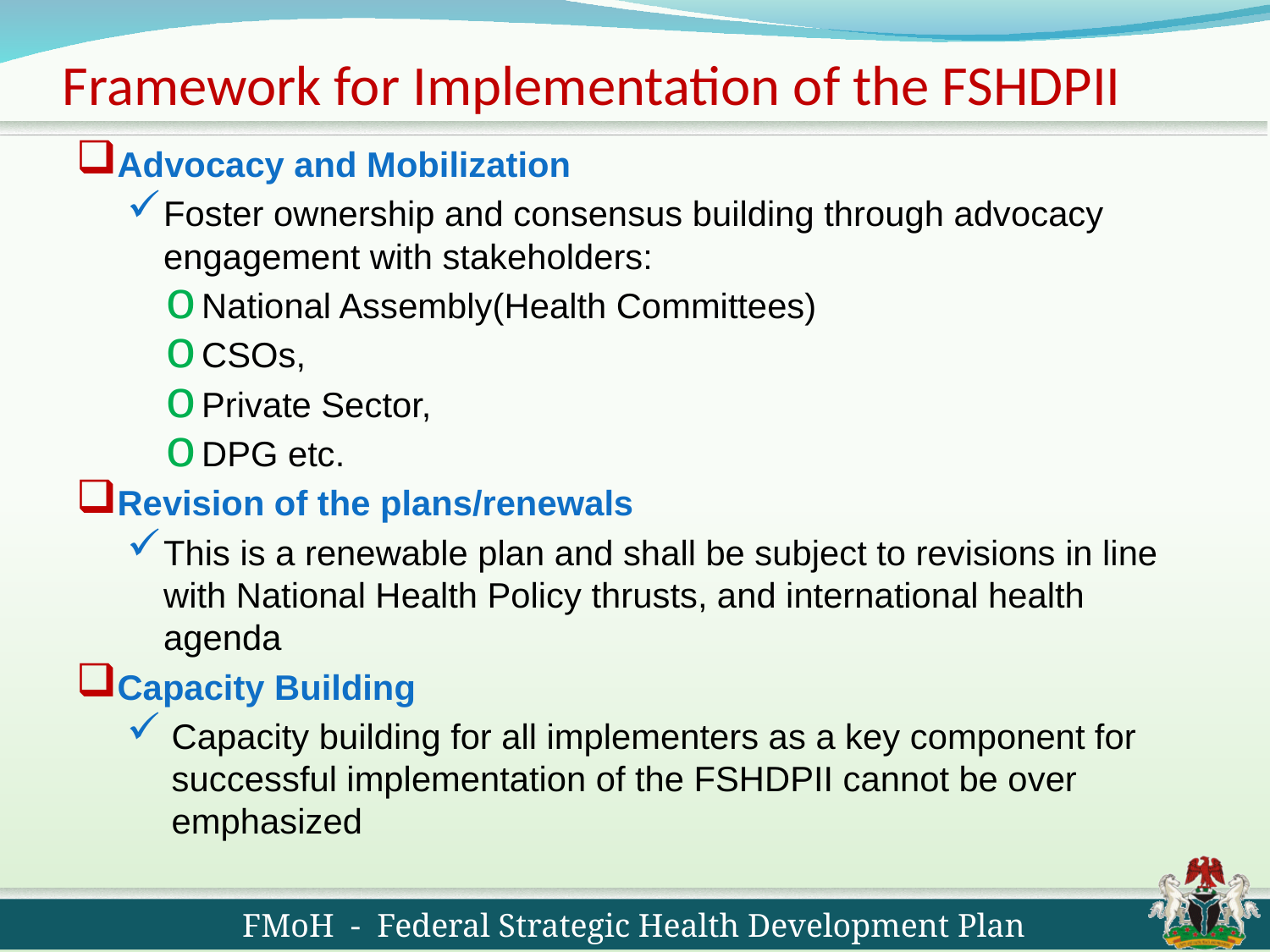

# Framework for Implementation of the FSHDPII
Advocacy and Mobilization
Foster ownership and consensus building through advocacy engagement with stakeholders:
National Assembly(Health Committees)
CSOs,
Private Sector,
DPG etc.
Revision of the plans/renewals
This is a renewable plan and shall be subject to revisions in line with National Health Policy thrusts, and international health agenda
Capacity Building
Capacity building for all implementers as a key component for successful implementation of the FSHDPII cannot be over emphasized